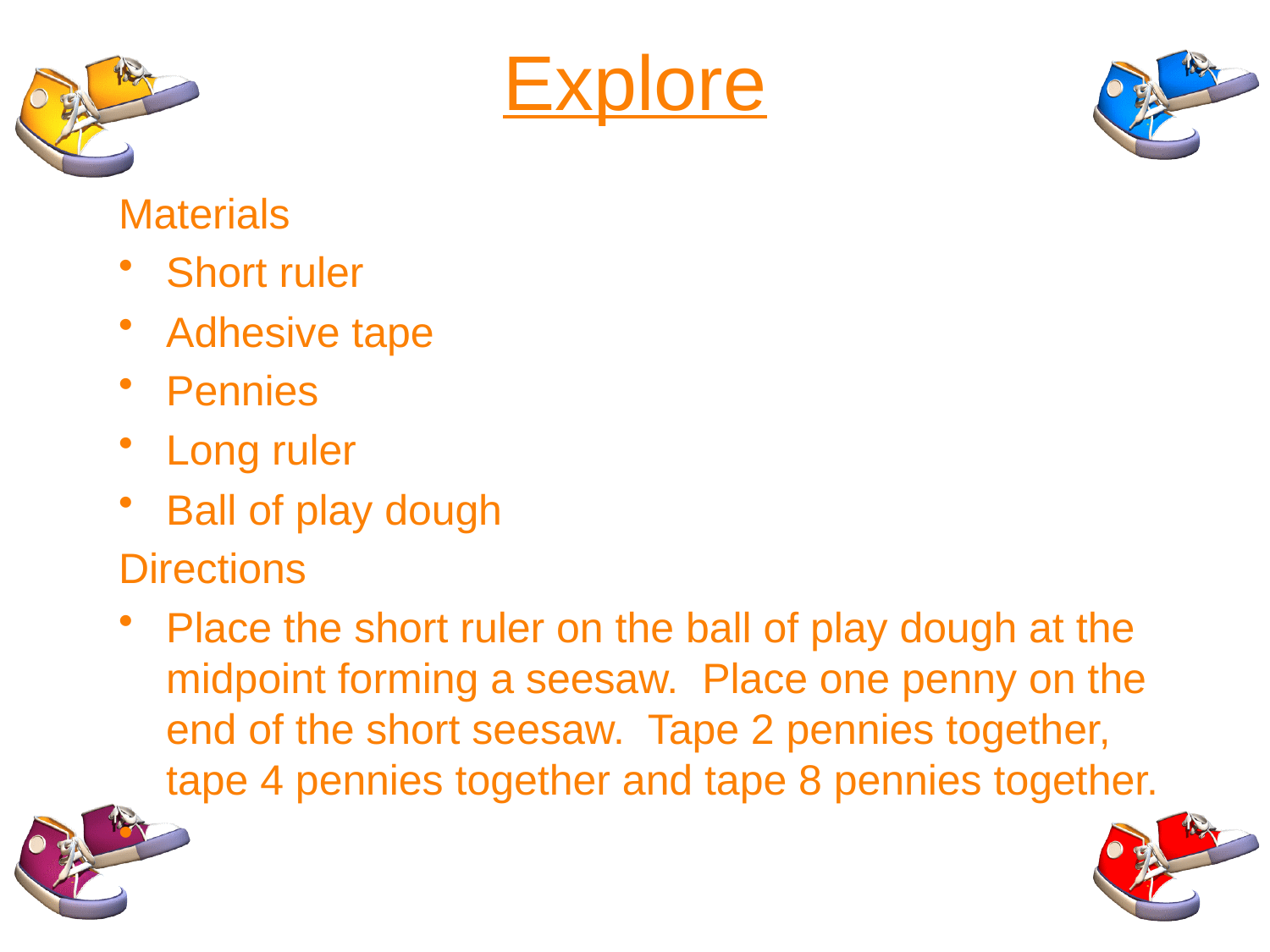

# Explore
Materials
Short ruler
Adhesive tape
Pennies
Long ruler
Ball of play dough
Directions
Place the short ruler on the ball of play dough at the midpoint forming a seesaw.  Place one penny on the end of the short seesaw.  Tape 2 pennies together, tape 4 pennies together and tape 8 pennies together.